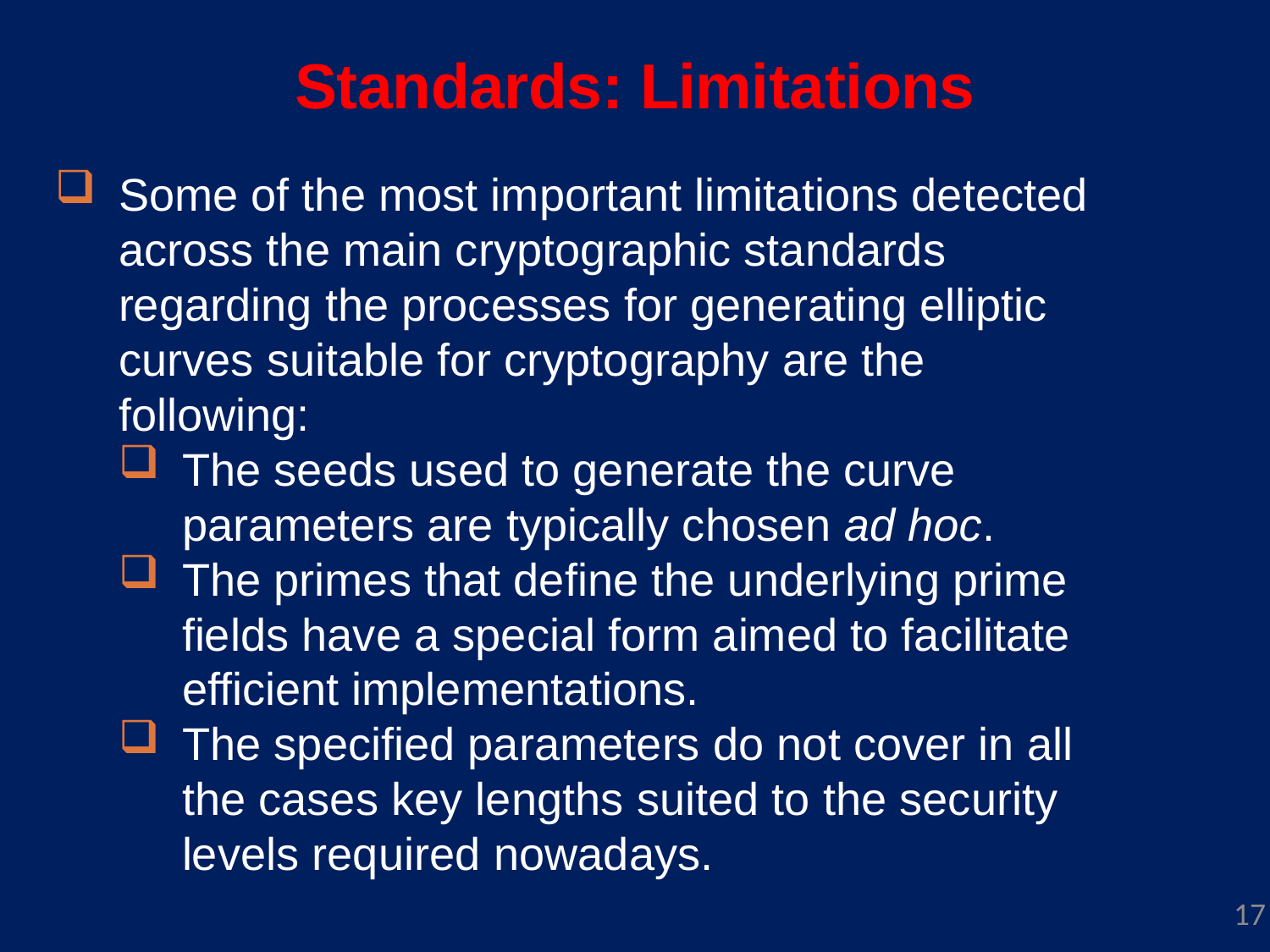

# Standards: Limitations
Some of the most important limitations detected across the main cryptographic standards regarding the processes for generating elliptic curves suitable for cryptography are the following:
The seeds used to generate the curve parameters are typically chosen ad hoc.
The primes that define the underlying prime fields have a special form aimed to facilitate efficient implementations.
The specified parameters do not cover in all the cases key lengths suited to the security levels required nowadays.
17